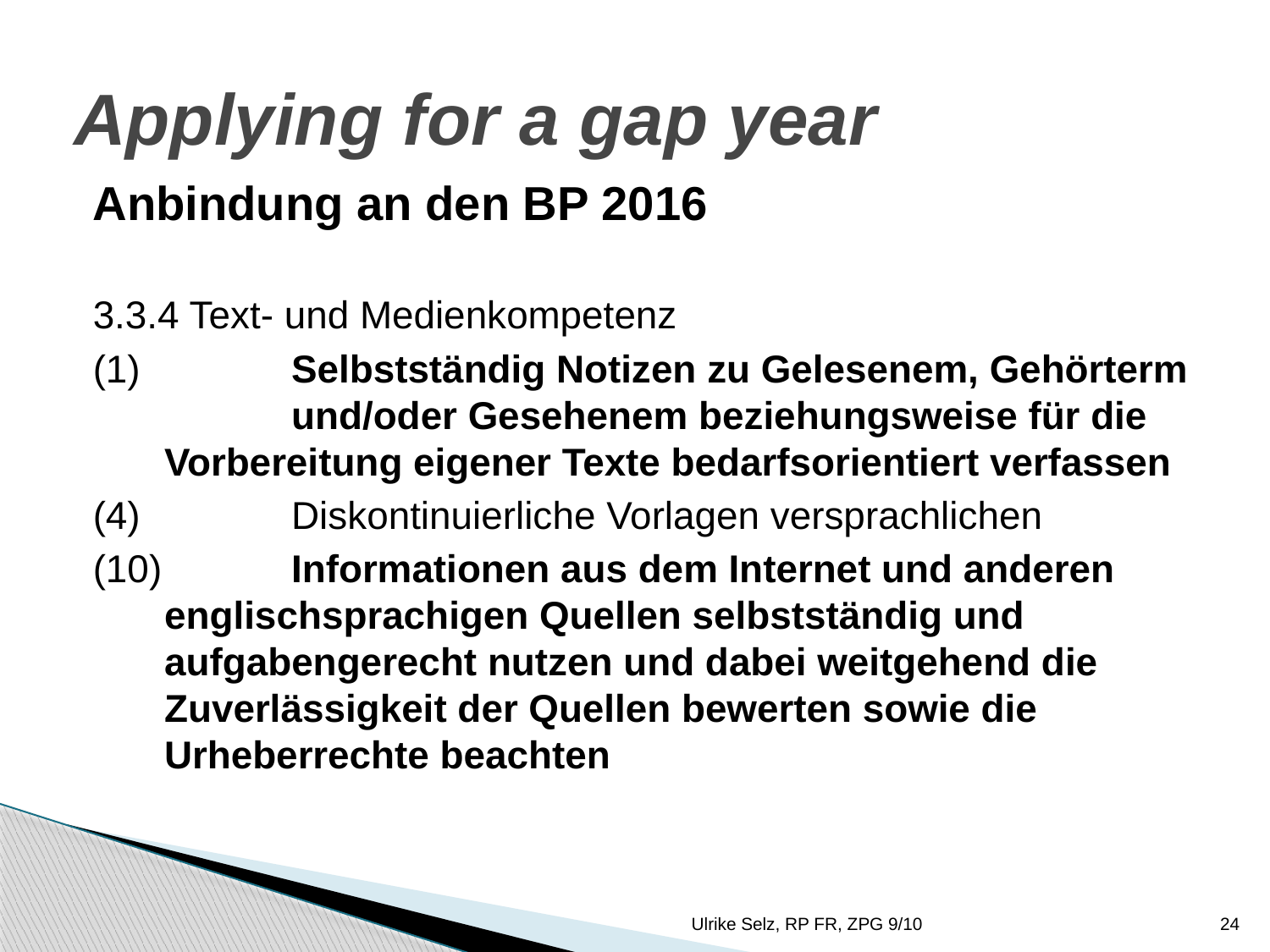

Applying for a gap year
Anbindung an den BP 2016

3.3.4 Text- und Medienkompetenz
(1) 		Selbstständig Notizen zu Gelesenem, Gehörterm 	und/oder Gesehenem beziehungsweise für die 	Vorbereitung eigener Texte bedarfsorientiert verfassen
(4) 		Diskontinuierliche Vorlagen versprachlichen
(10) 	Informationen aus dem Internet und anderen 	englischsprachigen Quellen selbstständig und 	aufgabengerecht nutzen und dabei weitgehend die 	Zuverlässigkeit der Quellen bewerten sowie die 	Urheberrechte beachten

Ulrike Selz, RP FR, ZPG 9/10
24